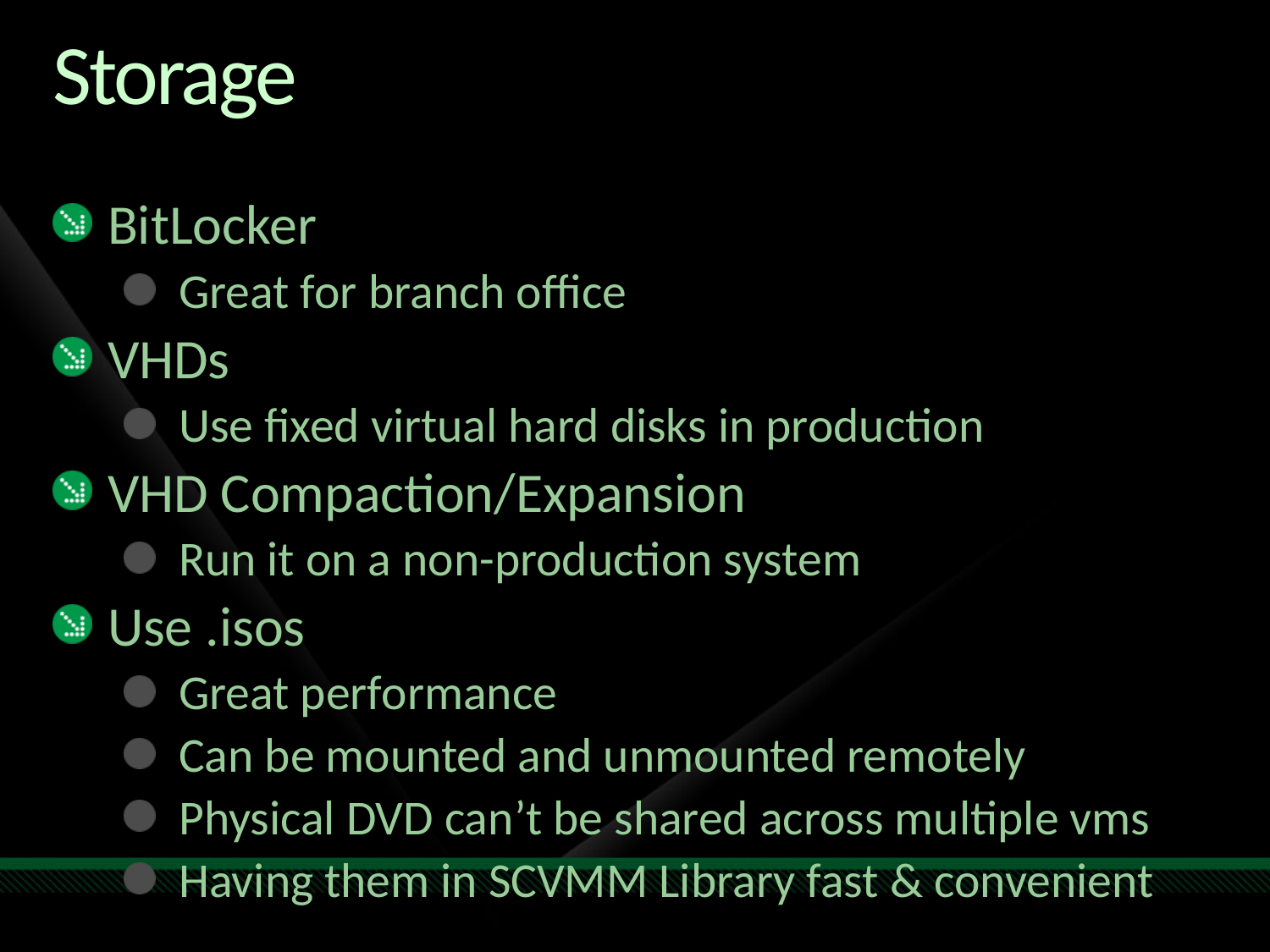

# Storage
BitLocker
Great for branch office
VHDs
Use fixed virtual hard disks in production
VHD Compaction/Expansion
Run it on a non-production system
Use .isos
Great performance
Can be mounted and unmounted remotely
Physical DVD can’t be shared across multiple vms
Having them in SCVMM Library fast & convenient